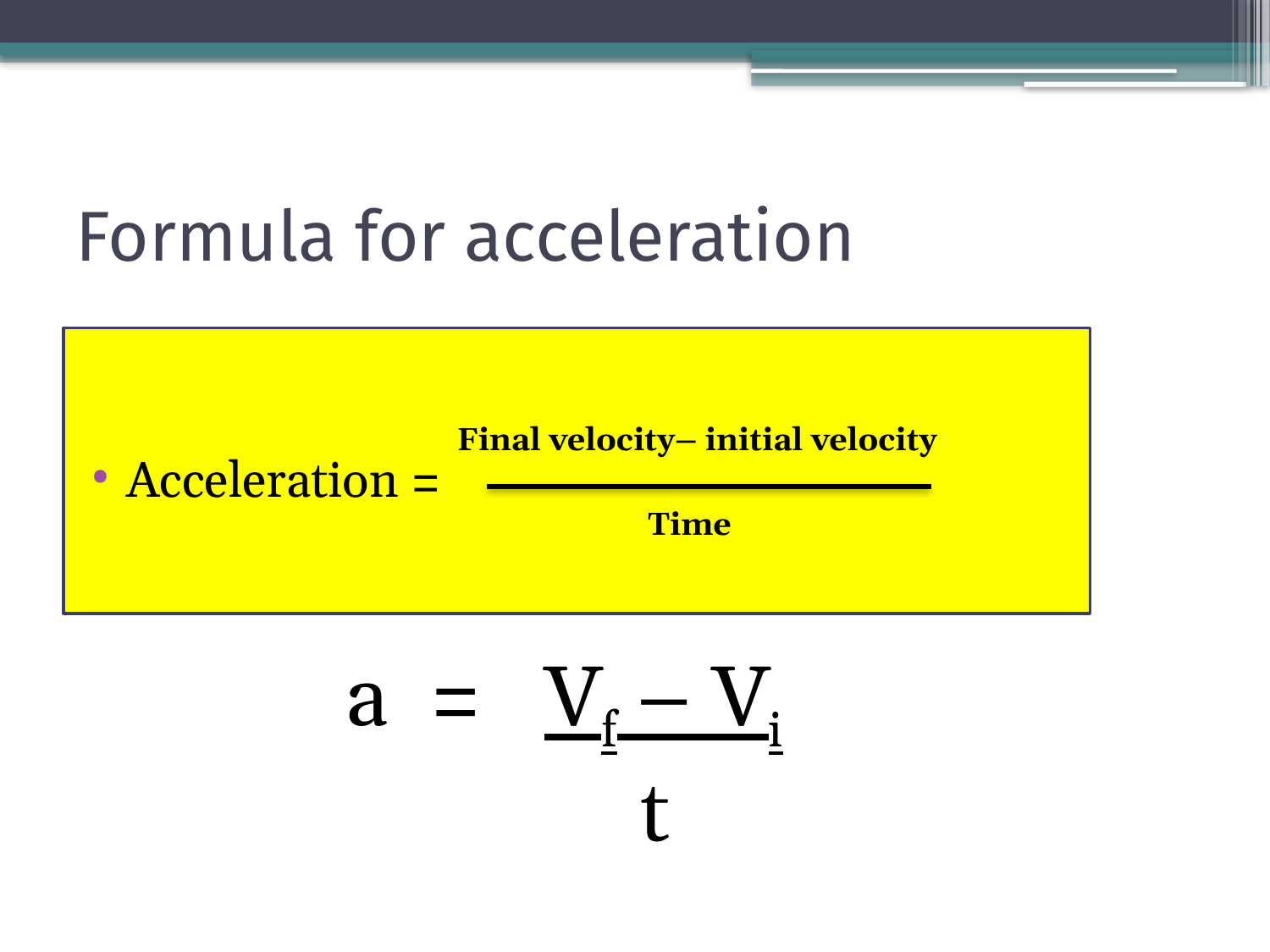

# Formula for acceleration

Acceleration =

Final velocity– initial velocity
Time
a  =   Vf – Vi
		  t